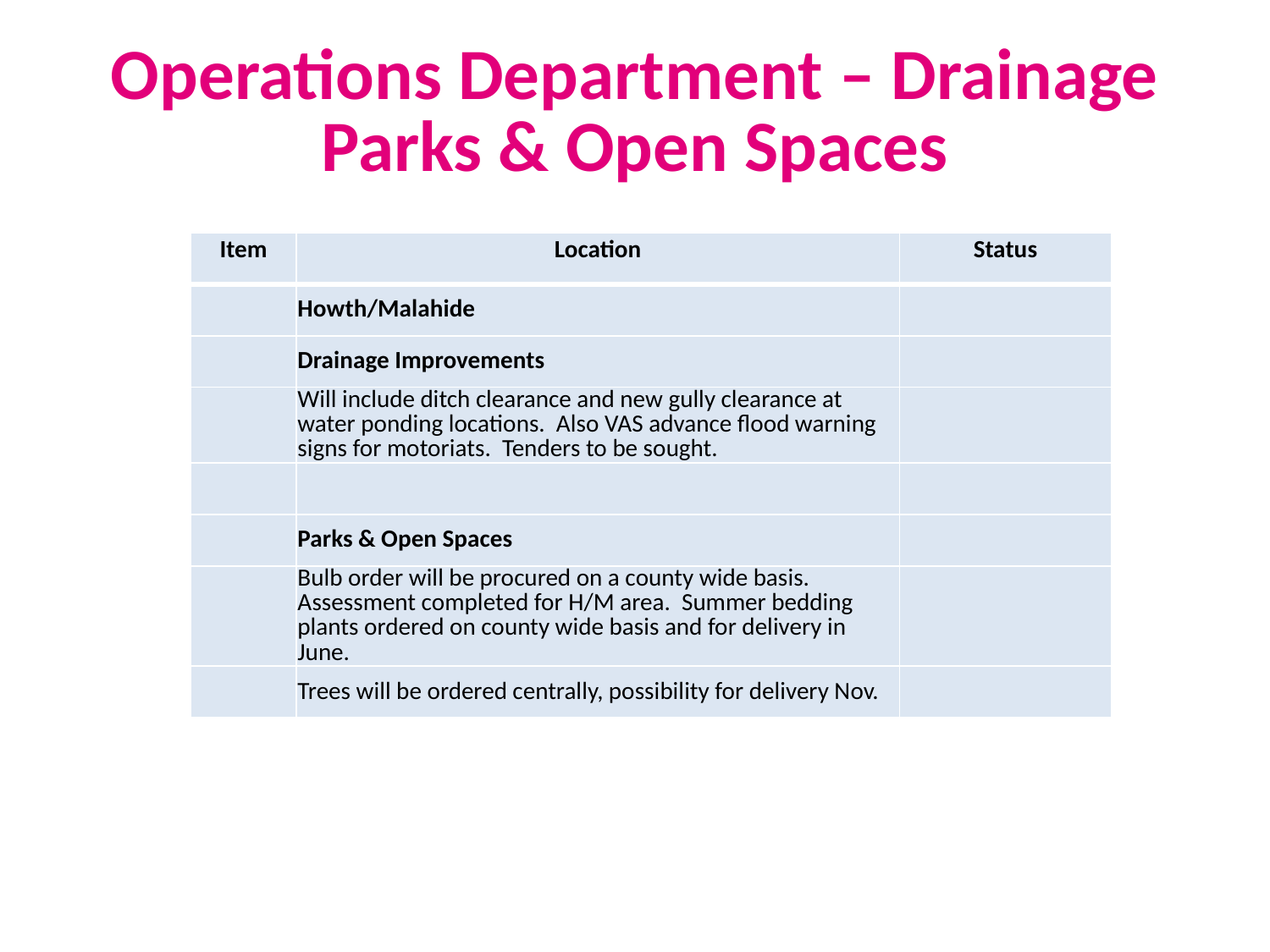

# Operations Department – Drainage Parks & Open Spaces
| Item | Location | Status |
| --- | --- | --- |
|  | Howth/Malahide |  |
|  | Drainage Improvements |  |
|  | Will include ditch clearance and new gully clearance at water ponding locations. Also VAS advance flood warning signs for motoriats. Tenders to be sought. |  |
|  |  |  |
|  | Parks & Open Spaces |  |
|  | Bulb order will be procured on a county wide basis. Assessment completed for H/M area. Summer bedding plants ordered on county wide basis and for delivery in June. |  |
|  | Trees will be ordered centrally, possibility for delivery Nov. |  |